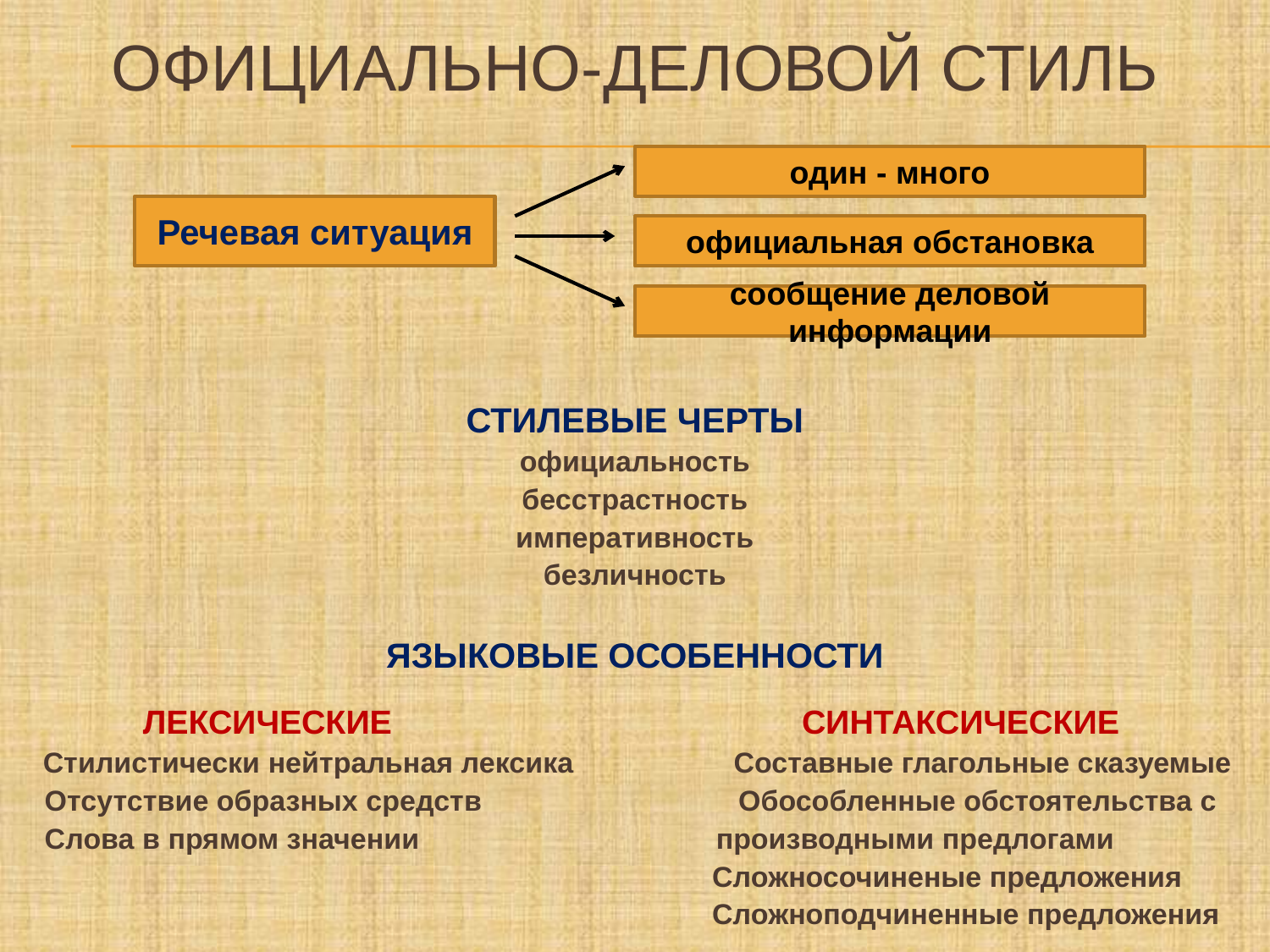

# ОФИЦИАЛЬНО-ДЕЛОВОЙ СТИЛЬ

СТИЛЕВЫЕ ЧЕРТЫ
официальность
бесстрастность
императивность
безличность

ЯЗЫКОВЫЕ ОСОБЕННОСТИ

              ЛЕКСИЧЕСКИЕ                                            СИНТАКСИЧЕСКИЕ
    Стилистически нейтральная лексика                    Составные глагольные сказуемые
    Отсутствие образных средств                                Обособленные обстоятельства с
    Слова в прямом значении                                     производными предлогами
                                                                                       Сложносочиненые предложения
                                                                                       Сложноподчиненные предложения

один - много
Речевая ситуация
официальная обстановка
сообщение деловой информации